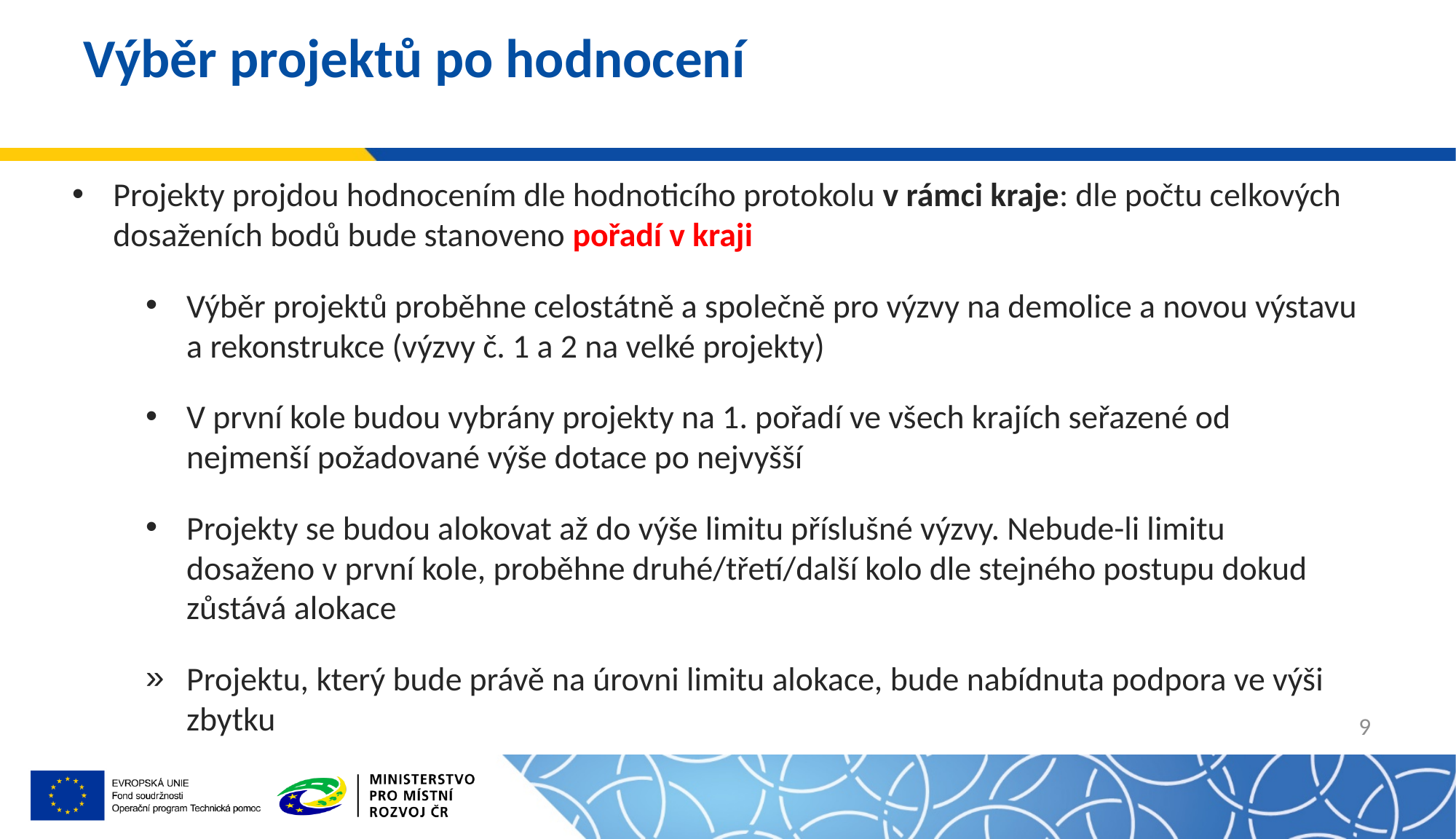

# Výběr projektů po hodnocení

Projekty projdou hodnocením dle hodnoticího protokolu v rámci kraje: dle počtu celkových dosaženích bodů bude stanoveno pořadí v kraji
Výběr projektů proběhne celostátně a společně pro výzvy na demolice a novou výstavu a rekonstrukce (výzvy č. 1 a 2 na velké projekty)
V první kole budou vybrány projekty na 1. pořadí ve všech krajích seřazené od nejmenší požadované výše dotace po nejvyšší
Projekty se budou alokovat až do výše limitu příslušné výzvy. Nebude-li limitu dosaženo v první kole, proběhne druhé/třetí/další kolo dle stejného postupu dokud zůstává alokace
Projektu, který bude právě na úrovni limitu alokace, bude nabídnuta podpora ve výši zbytku

9